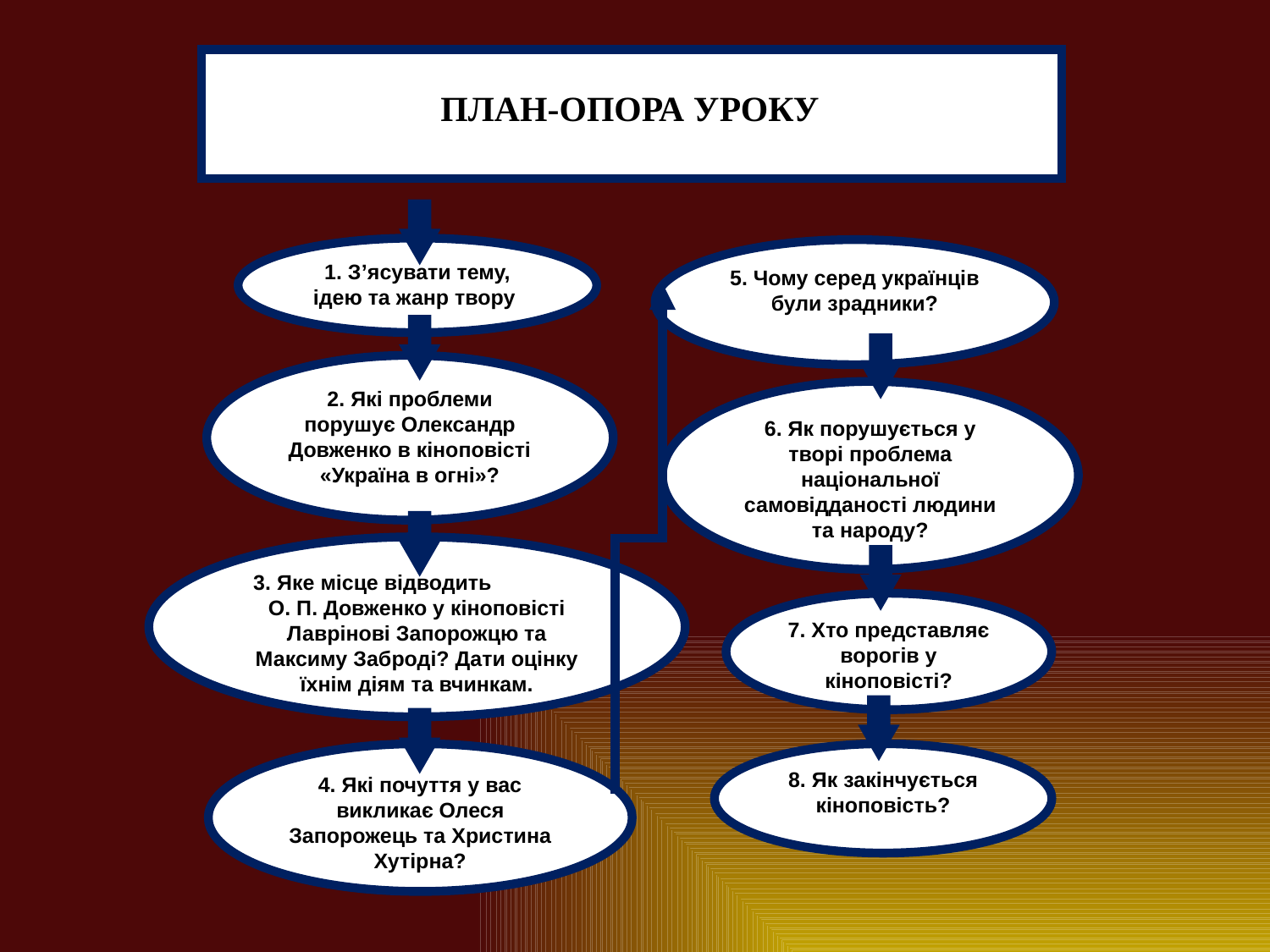

ПЛАН-ОПОРА УРОКУ

1. З’ясувати тему, ідею та жанр твору.
5. Чому серед українців були зрадники?

2. Які проблеми порушує Олександр Довженко в кіноповісті «Україна в огні»?
6. Як порушується у творі проблема національної самовідданості людини та народу?

3. Яке місце відводить                О. П. Довженко у кіноповісті Лаврінові Запорожцю та Максиму Заброді? Дати оцінку їхнім діям та вчинкам.

7. Хто представляє ворогів у кіноповісті?

4. Які почуття у вас викликає Олеся Запорожець та Христина Хутірна?

8. Як закінчується кіноповість?